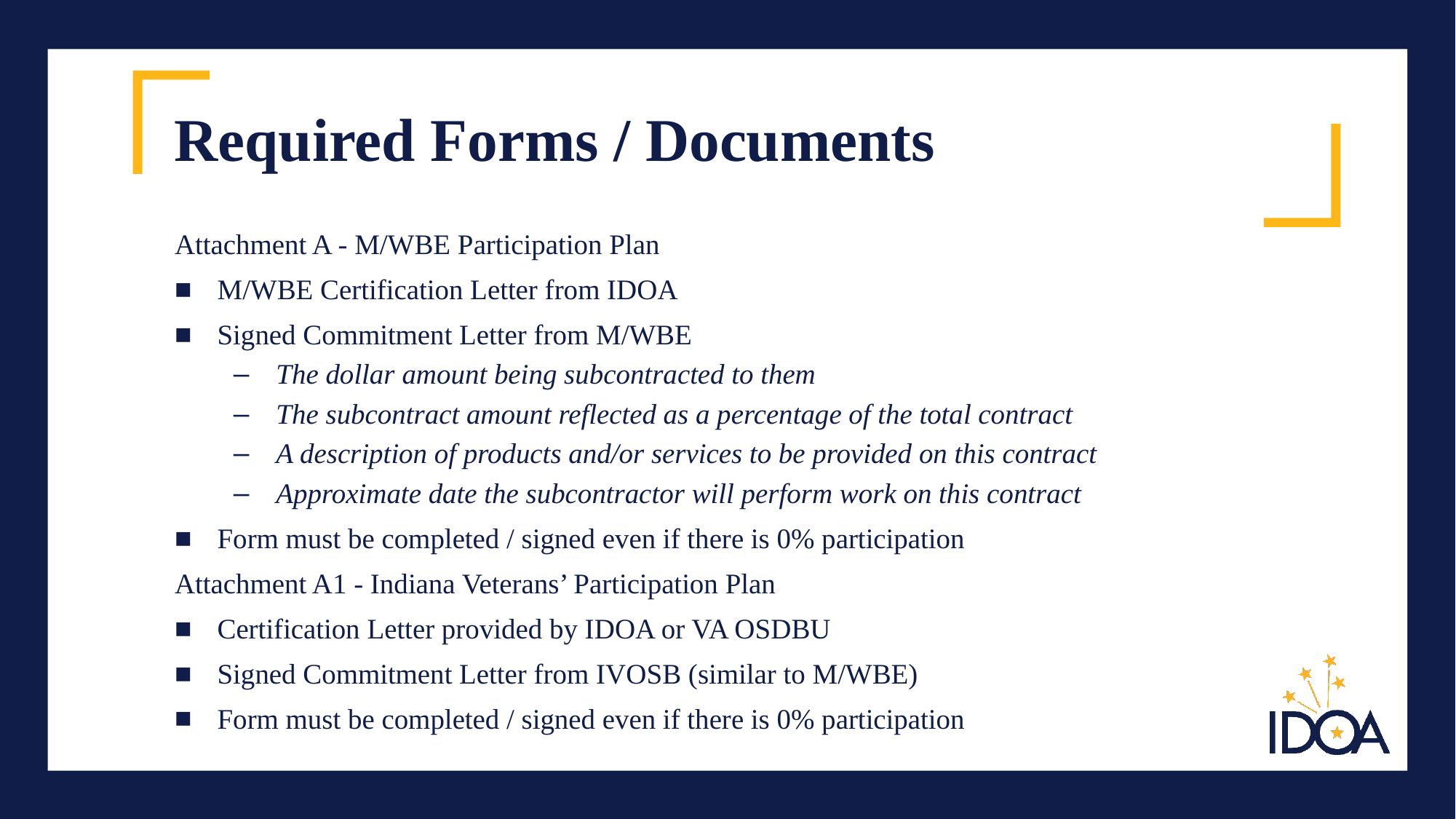

# Required Forms / Documents
Attachment A - M/WBE Participation Plan
M/WBE Certification Letter from IDOA
Signed Commitment Letter from M/WBE
The dollar amount being subcontracted to them
The subcontract amount reflected as a percentage of the total contract
A description of products and/or services to be provided on this contract
Approximate date the subcontractor will perform work on this contract
Form must be completed / signed even if there is 0% participation
Attachment A1 - Indiana Veterans’ Participation Plan
Certification Letter provided by IDOA or VA OSDBU
Signed Commitment Letter from IVOSB (similar to M/WBE)
Form must be completed / signed even if there is 0% participation